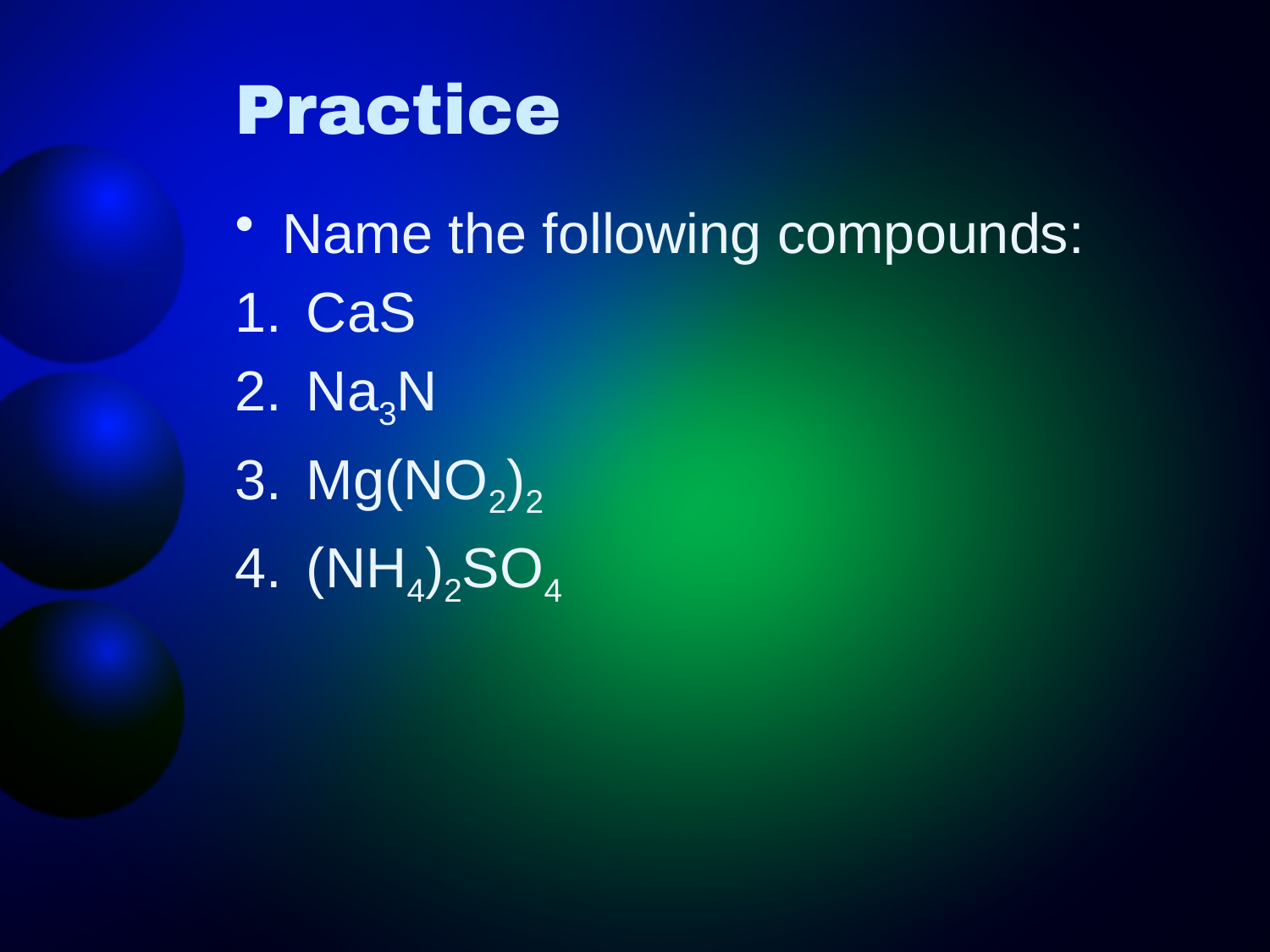

# Practice
Name the following compounds:
CaS
Na3N
Mg(NO2)2
(NH4)2SO4